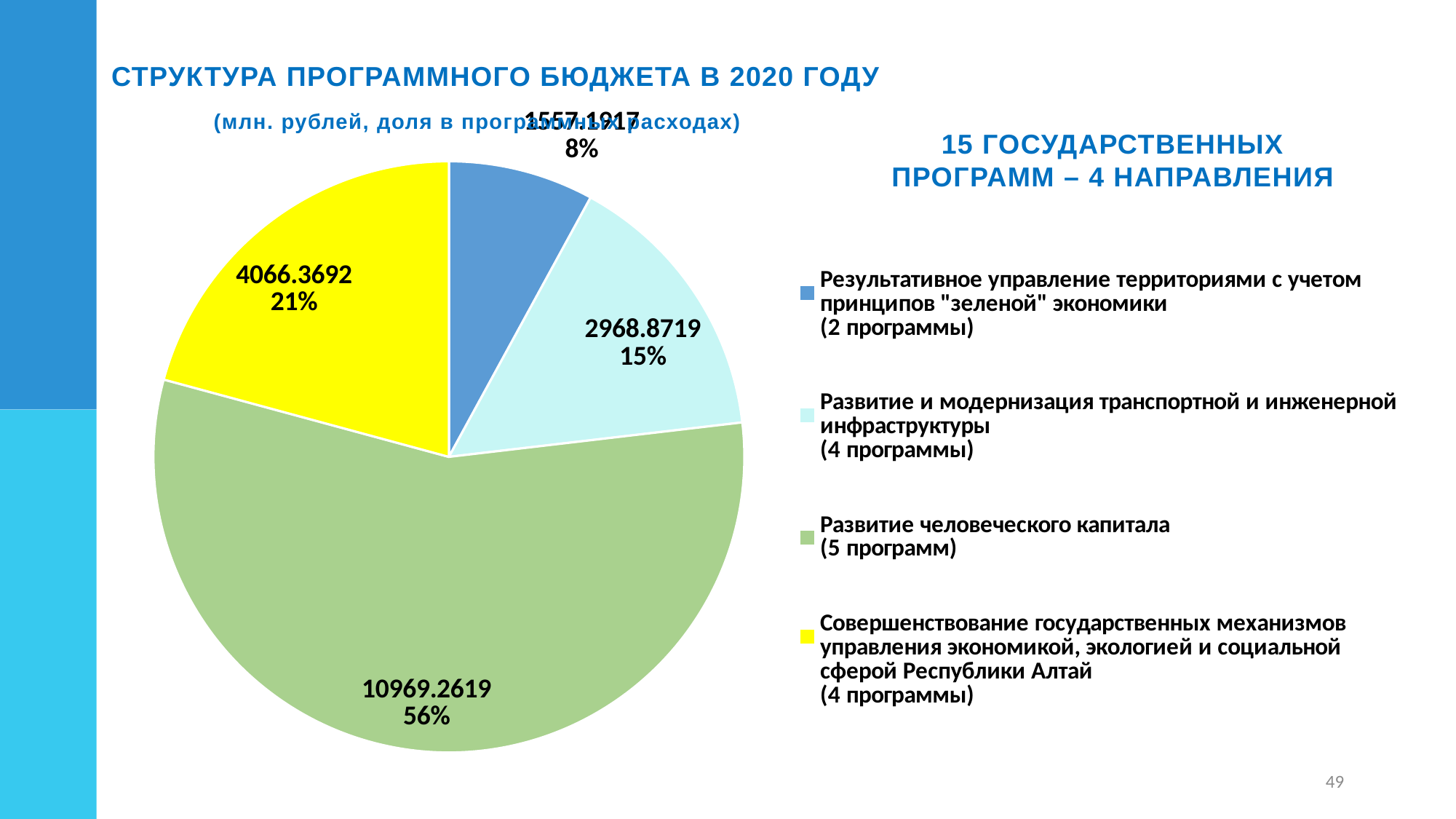

СТРУКТУРА ПРОГРАММНОГО БЮДЖЕТА В 2020 ГОДУ

### Chart

| Category | Столбец1 | Столбец2 |
|---|---|---|
| Результативное управление территориями с учетом принципов "зеленой" экономики
(2 программы) | 1557.1916999999999 | 0.07960413061757886 |
| Развитие и модернизация транспортной и инженерной инфраструктуры
(4 программы) | 2968.8719 | 0.15176966748182613 |
| Развитие человеческого капитала
(5 программ) | 10969.261899999998 | 0.5607521264504757 |
| Совершенствование государственных механизмов управления экономикой, экологией и социальной сферой Республики Алтай
(4 программы) | 4066.3691999999996 | 0.20787407545011938 |
(млн. рублей, доля в программных расходах)
15 ГОСУДАРСТВЕННЫХ ПРОГРАММ – 4 НАПРАВЛЕНИЯ

49